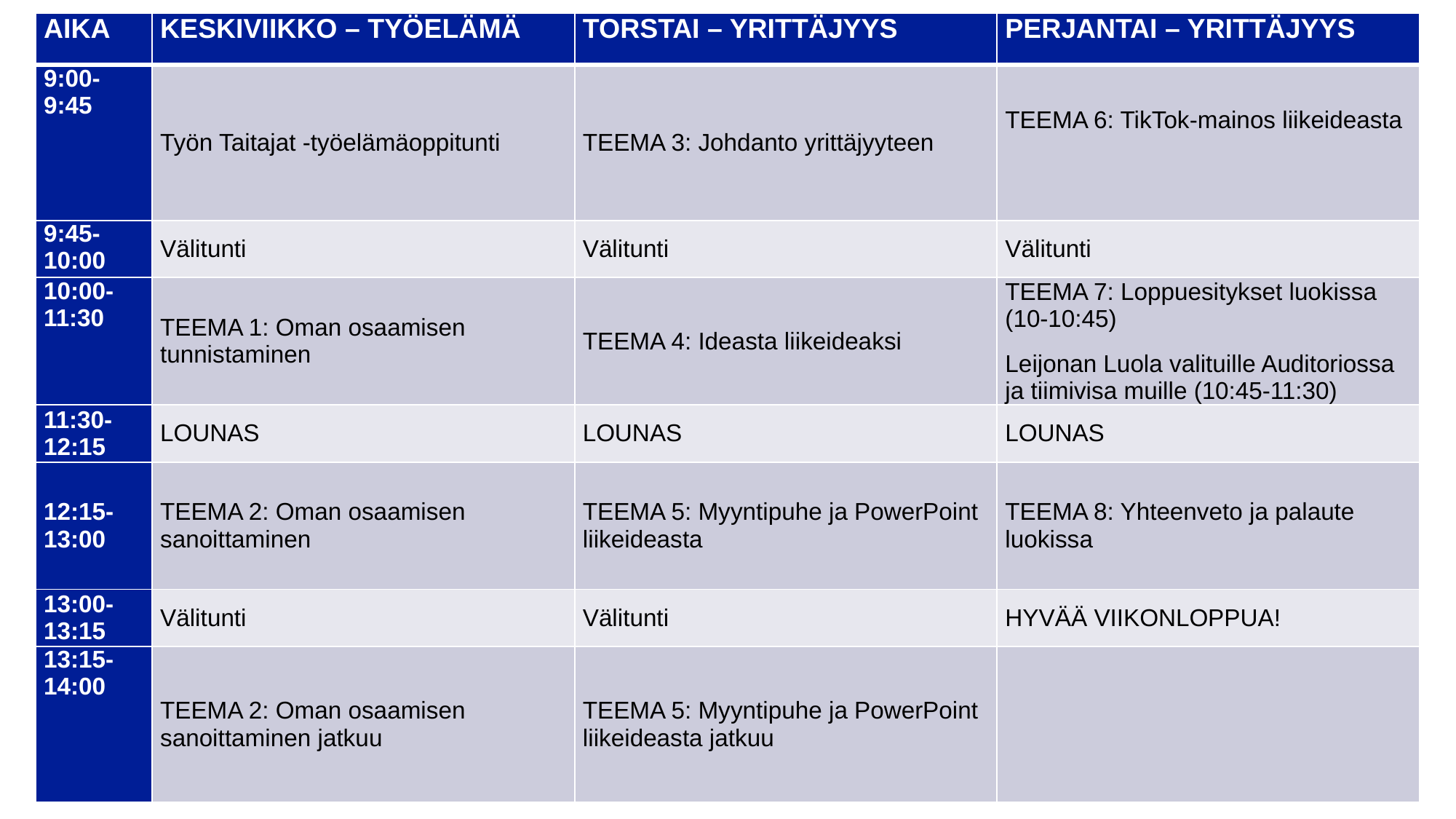

| AIKA | KESKIVIIKKO – TYÖELÄMÄ | TORSTAI – YRITTÄJYYS | PERJANTAI – YRITTÄJYYS |
| --- | --- | --- | --- |
| 9:00-9:45 | Työn Taitajat -työelämäoppitunti | TEEMA 3: Johdanto yrittäjyyteen | TEEMA 6: TikTok-mainos liikeideasta |
| 9:45-10:00 | Välitunti | Välitunti | Välitunti |
| 10:00-11:30 | TEEMA 1: Oman osaamisen tunnistaminen | TEEMA 4: Ideasta liikeideaksi | TEEMA 7: Loppuesitykset luokissa (10-10:45) Leijonan Luola valituille Auditoriossa ja tiimivisa muille (10:45-11:30) |
| 11:30-12:15 | LOUNAS | LOUNAS | LOUNAS |
| 12:15-13:00 | TEEMA 2: Oman osaamisen sanoittaminen | TEEMA 5: Myyntipuhe ja PowerPoint liikeideasta | TEEMA 8: Yhteenveto ja palaute luokissa |
| 13:00-13:15 | Välitunti | Välitunti | HYVÄÄ VIIKONLOPPUA! |
| 13:15-14:00 | TEEMA 2: Oman osaamisen sanoittaminen jatkuu | TEEMA 5: Myyntipuhe ja PowerPoint liikeideasta jatkuu |  |